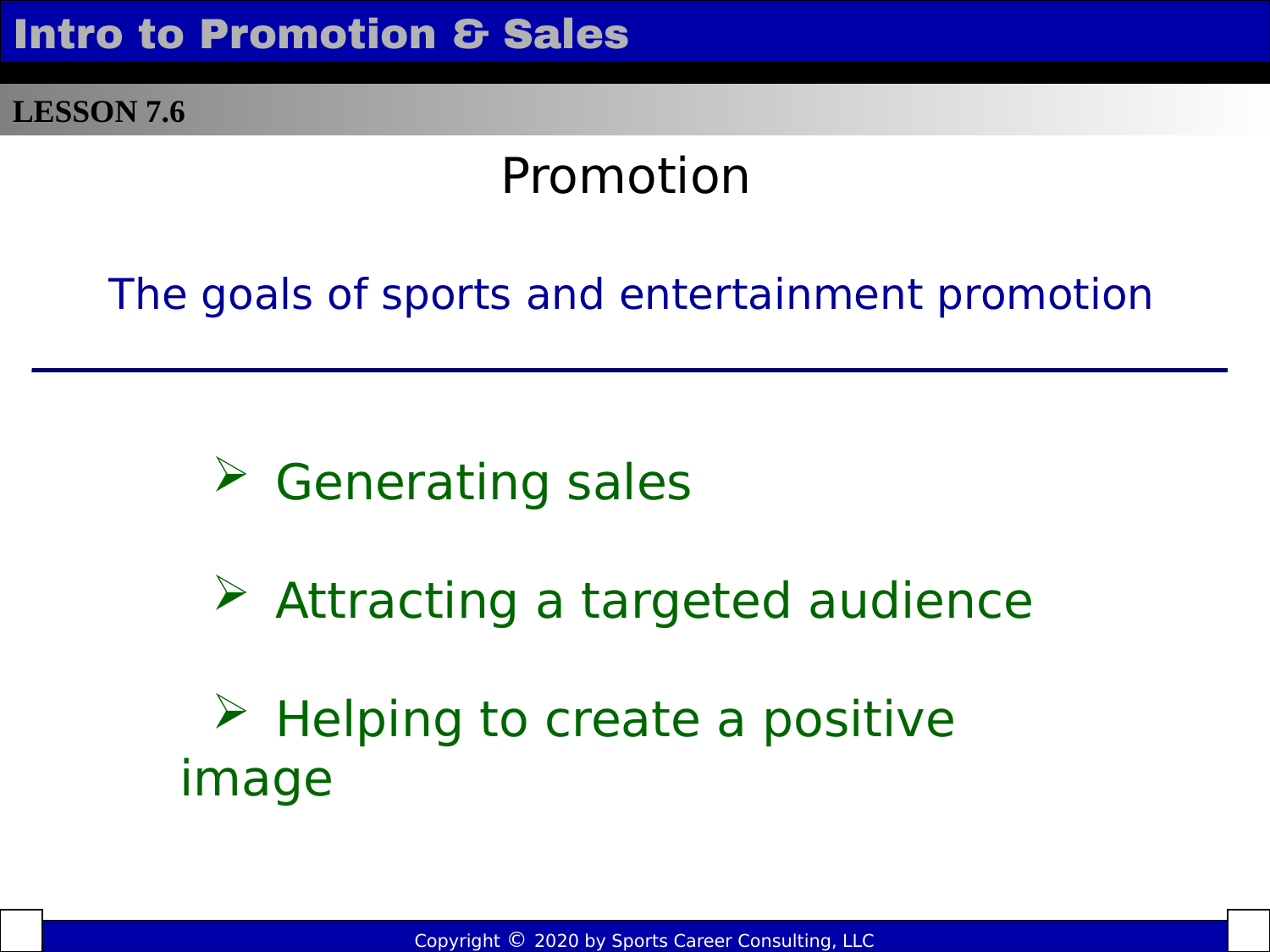

Intro to Promotion & Sales
LESSON 7.6
Promotion
The goals of sports and entertainment promotion

 	Generating sales

 	Attracting a targeted audience

 	Helping to create a positive image
Copyright © 2020 by Sports Career Consulting, LLC